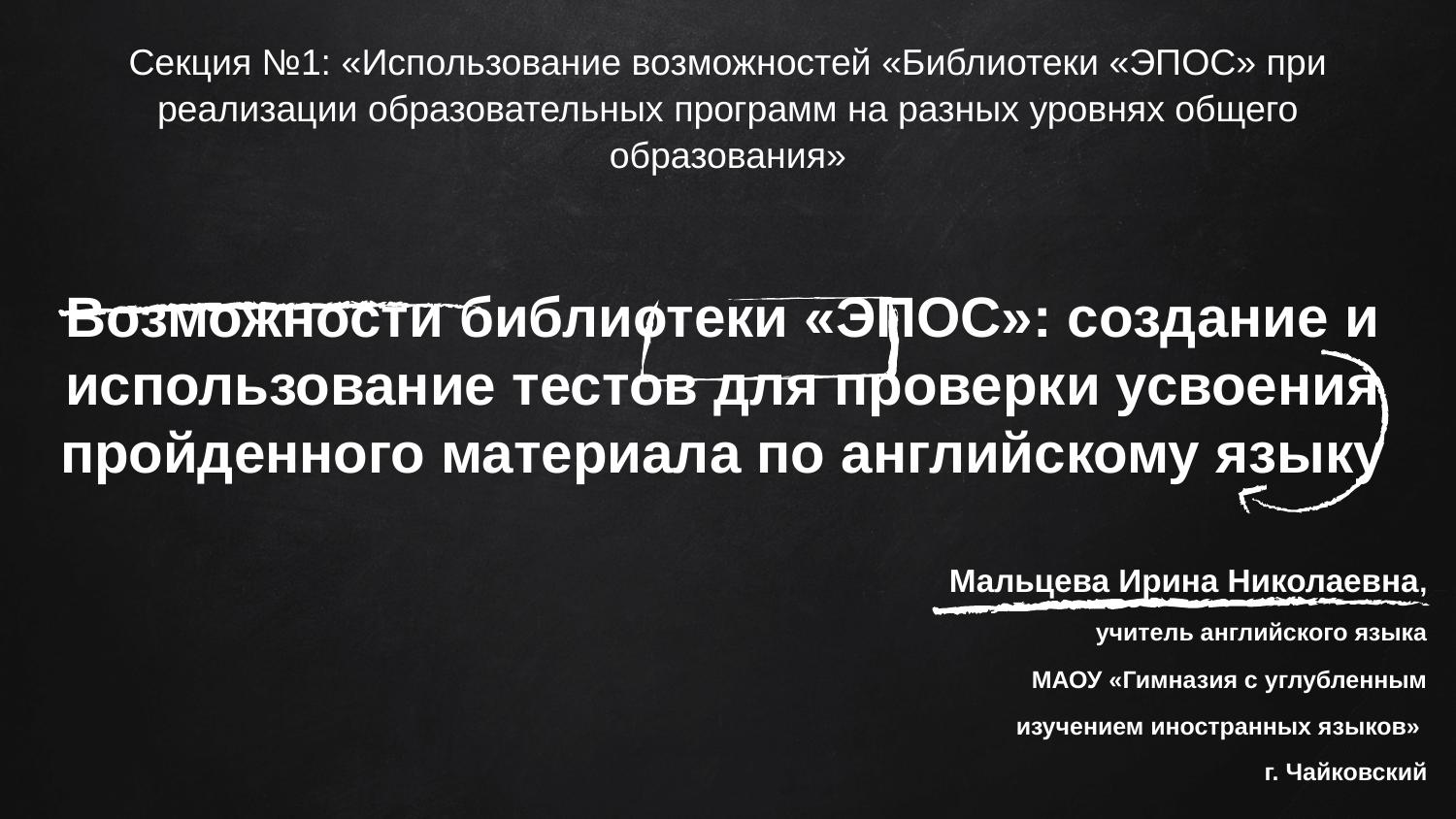

# Секция №1: «Использование возможностей «Библиотеки «ЭПОС» при реализации образовательных программ на разных уровнях общего образования»
Возможности библиотеки «ЭПОС»: создание и использование тестов для проверки усвоения пройденного материала по английскому языку

Мальцева Ирина Николаевна,
учитель английского языка
МАОУ «Гимназия с углубленным
изучением иностранных языков»
г. Чайковский